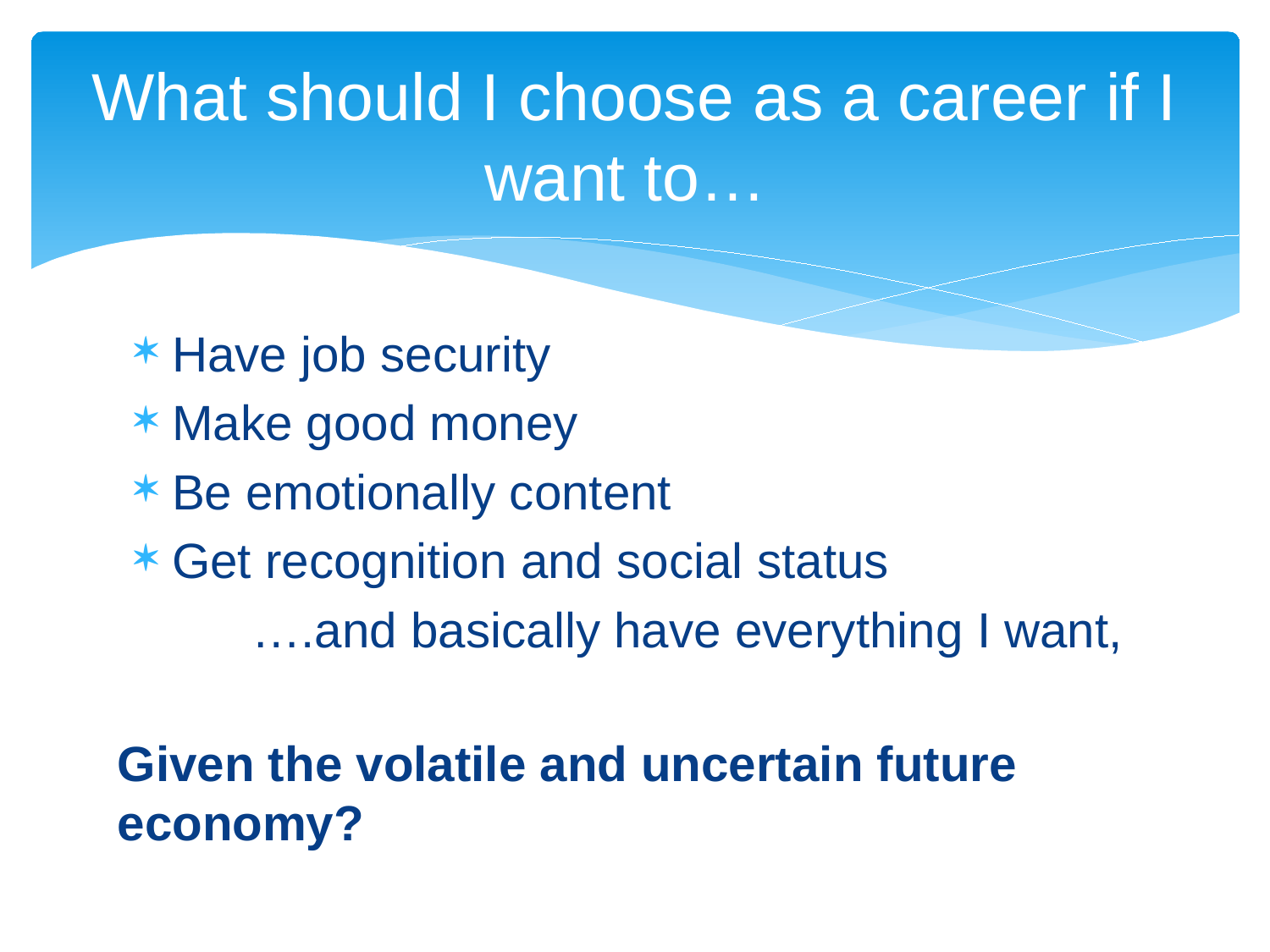

# What should I choose as a career if I want to…
Have job security
Make good money
Be emotionally content
Get recognition and social status
  ….and basically have everything I want,
Given the volatile and uncertain future economy?